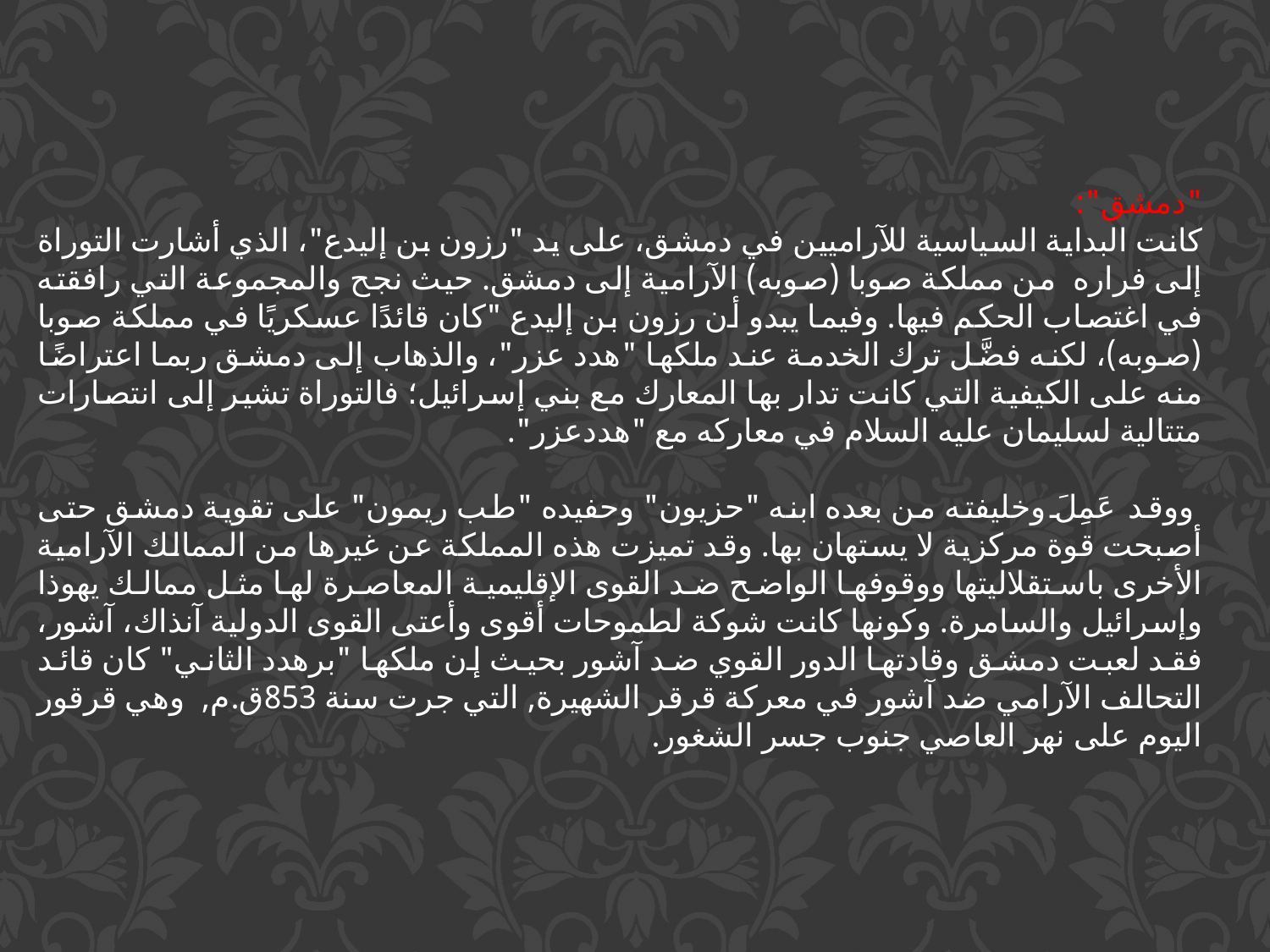

"دمشق":
كانت البداية السياسية للآراميين في دمشق، على يد "رزون بن إليدع"، الذي أشارت التوراة إلى فراره  من مملكة صوبا (صوبه) الآرامية إلى دمشق. حيث نجح والمجموعة التي رافقته في اغتصاب الحكم فيها. وفيما يبدو أن رزون بن إليدع "كان قائدًا عسكريًا في مملكة صوبا (صوبه)، لكنه فضَّل ترك الخدمة عند ملكها "هدد عزر"، والذهاب إلى دمشق ربما اعتراضًا منه على الكيفية التي كانت تدار بها المعارك مع بني إسرائيل؛ فالتوراة تشير إلى انتصارات متتالية لسليمان عليه السلام في معاركه مع "هددعزر".

 ووقد عَمِلَ وخليفته من بعده ابنه "حزيون" وحفيده "طب ريمون" على تقوية دمشق حتى أصبحت قوة مركزية لا يستهان بها. وقد تميزت هذه المملكة عن غيرها من الممالك الآرامية الأخرى باستقلاليتها ووقوفها الواضح ضد القوى الإقليمية المعاصرة لها مثل ممالك يهوذا وإسرائيل والسامرة. وكونها كانت شوكة لطموحات أقوى وأعتى القوى الدولية آنذاك، آشور، فقد لعبت دمشق وقادتها الدور القوي ضد آشور بحيث إن ملكها "برهدد الثاني" كان قائد التحالف الآرامي ضد آشور في معركة قرقر الشهيرة, التي جرت سنة 853ق.م,  وهي قرقور اليوم على نهر العاصي جنوب جسر الشغور.